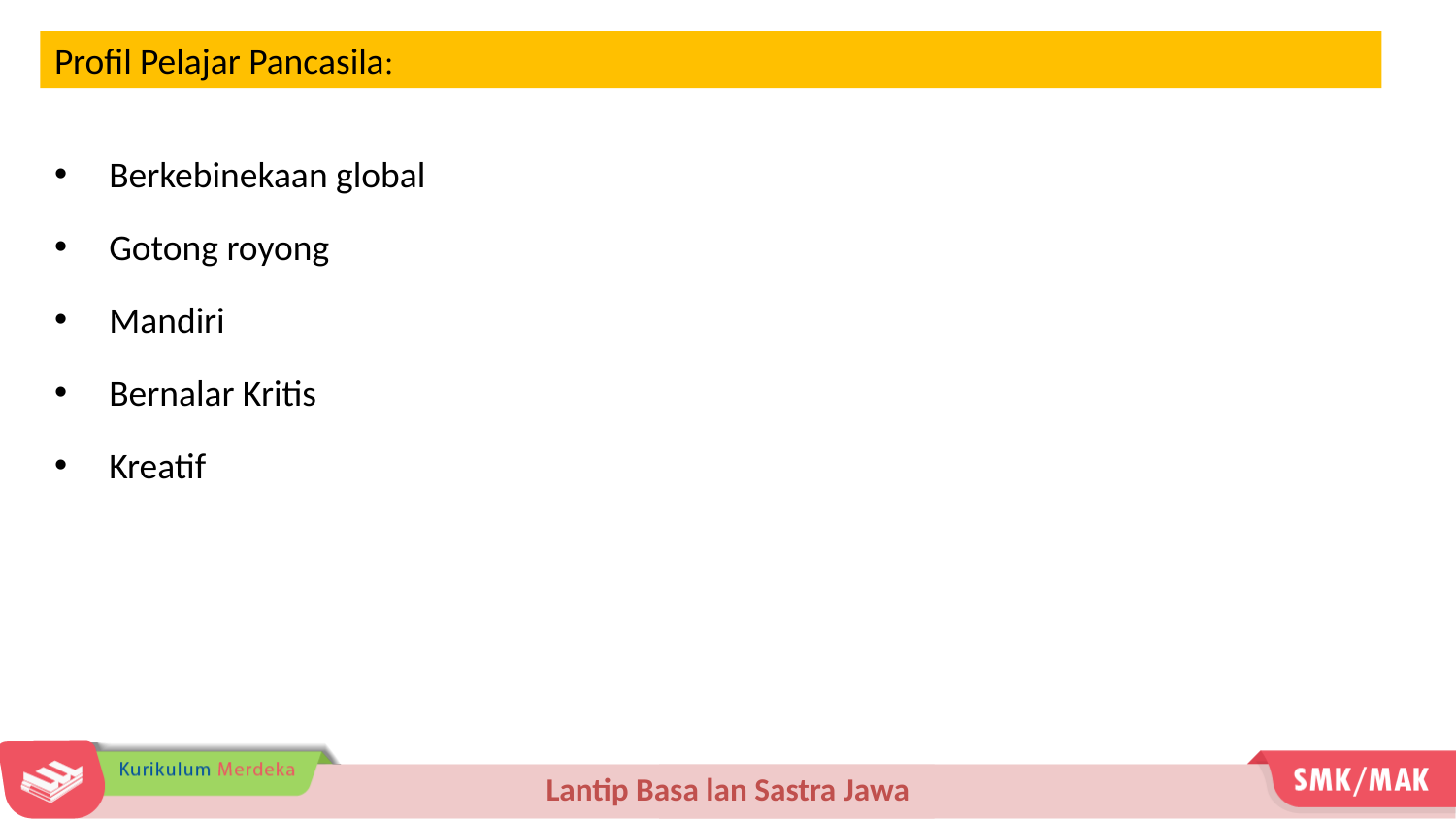

Profil Pelajar Pancasila:
Berkebinekaan global
Gotong royong
Mandiri
Bernalar Kritis
Kreatif